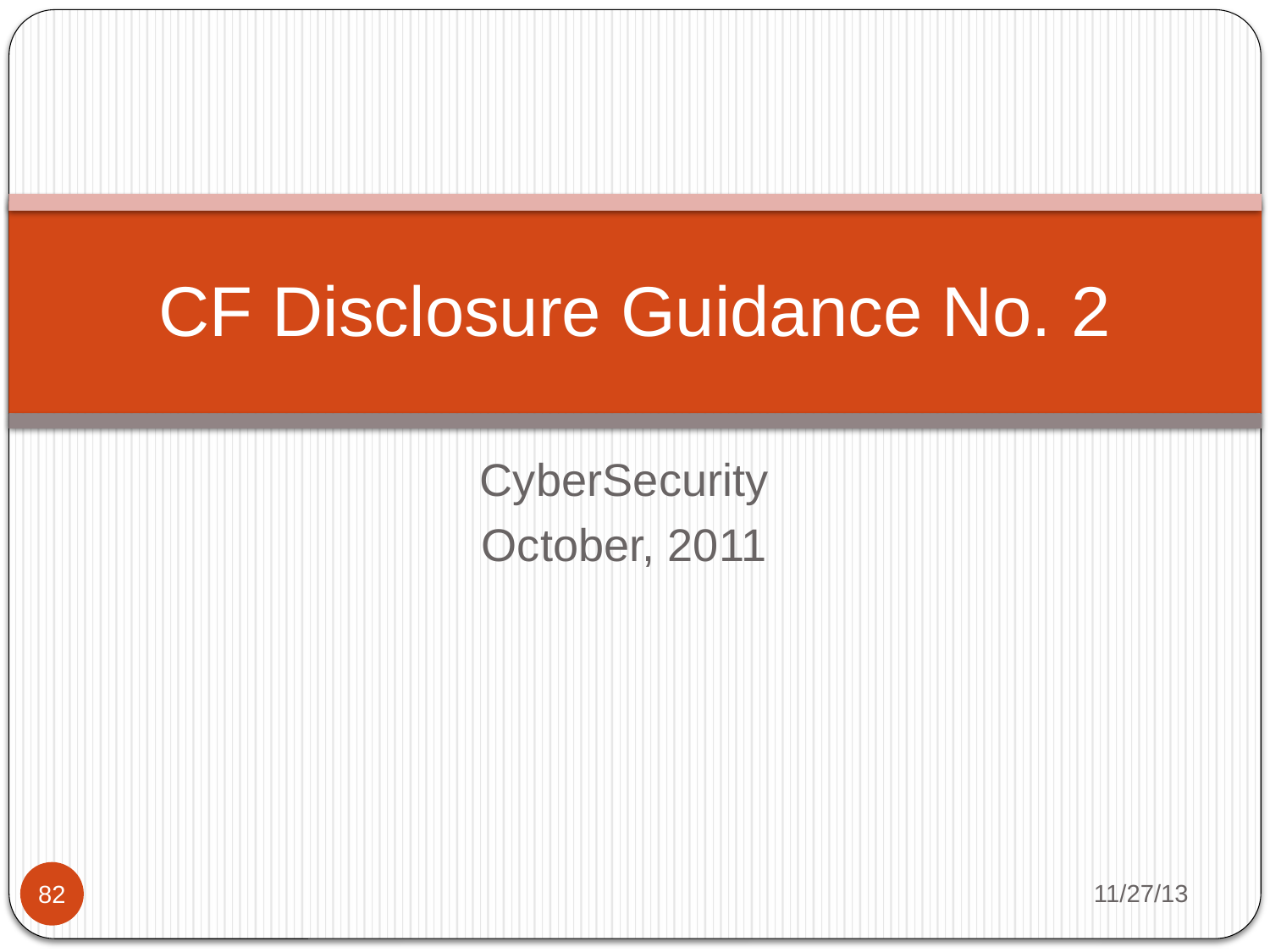

# CF Disclosure Guidance No. 2
CyberSecurity
October, 2011
11/27/13
82